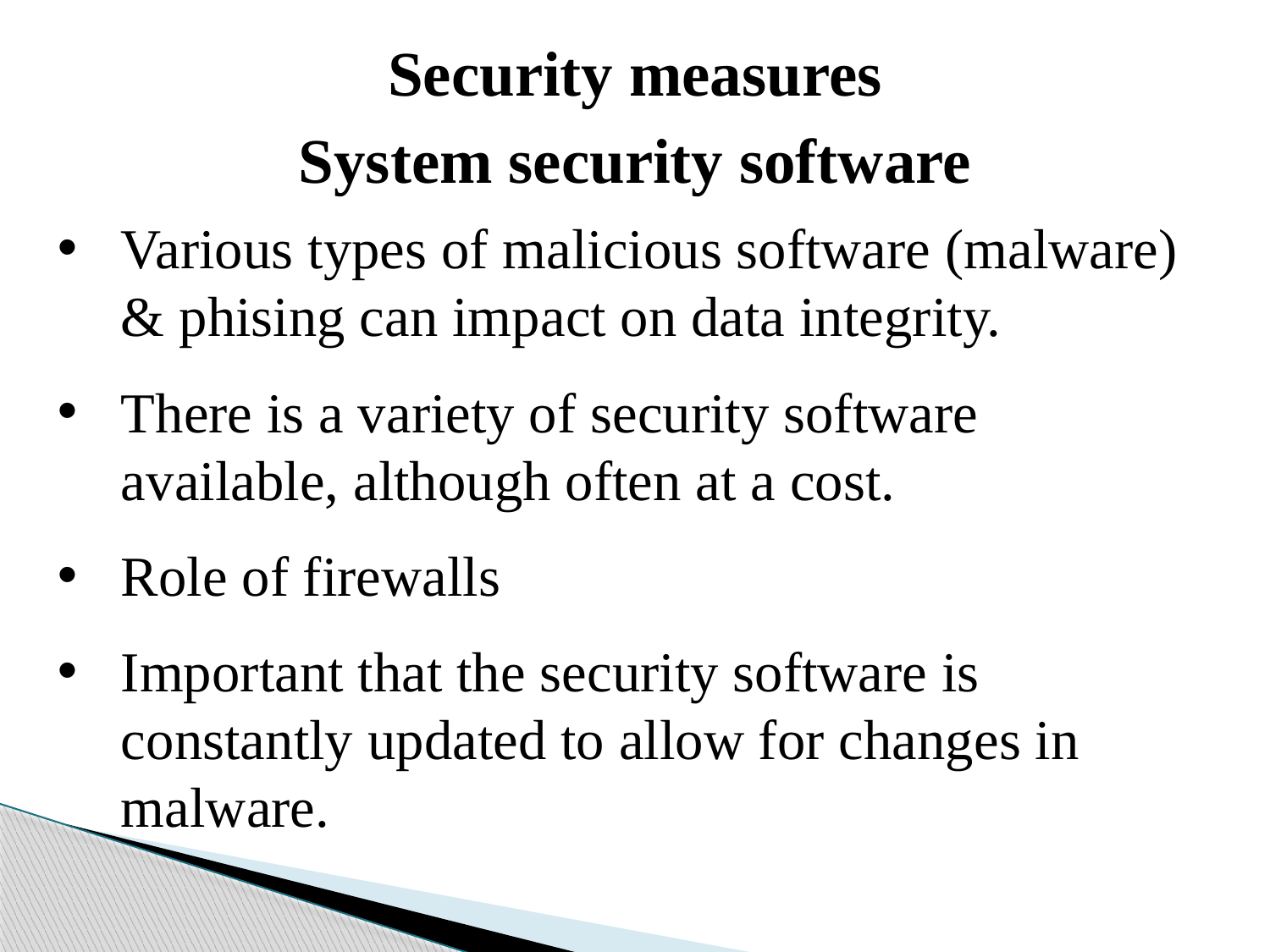

Security measures
System security software
Various types of malicious software (malware) & phising can impact on data integrity.
There is a variety of security software available, although often at a cost.
Role of firewalls
Important that the security software is constantly updated to allow for changes in malware.